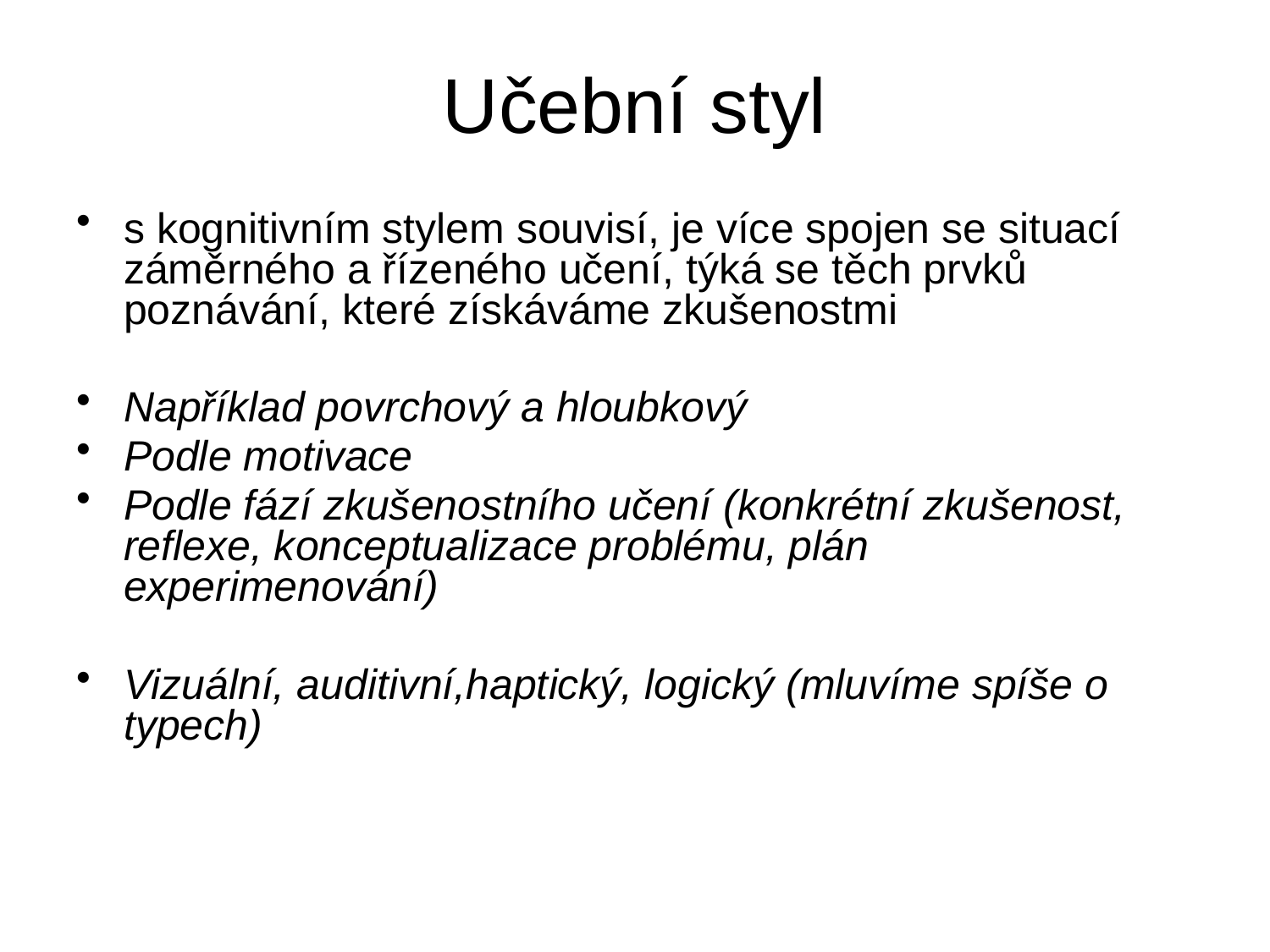

# Učební styl

s kognitivním stylem souvisí, je více spojen se situací záměrného a řízeného učení, týká se těch prvků poznávání, které získáváme zkušenostmi

Například povrchový a hloubkový
Podle motivace
Podle fází zkušenostního učení (konkrétní zkušenost, reflexe, konceptualizace problému, plán experimenování)

Vizuální, auditivní,haptický, logický (mluvíme spíše o typech)